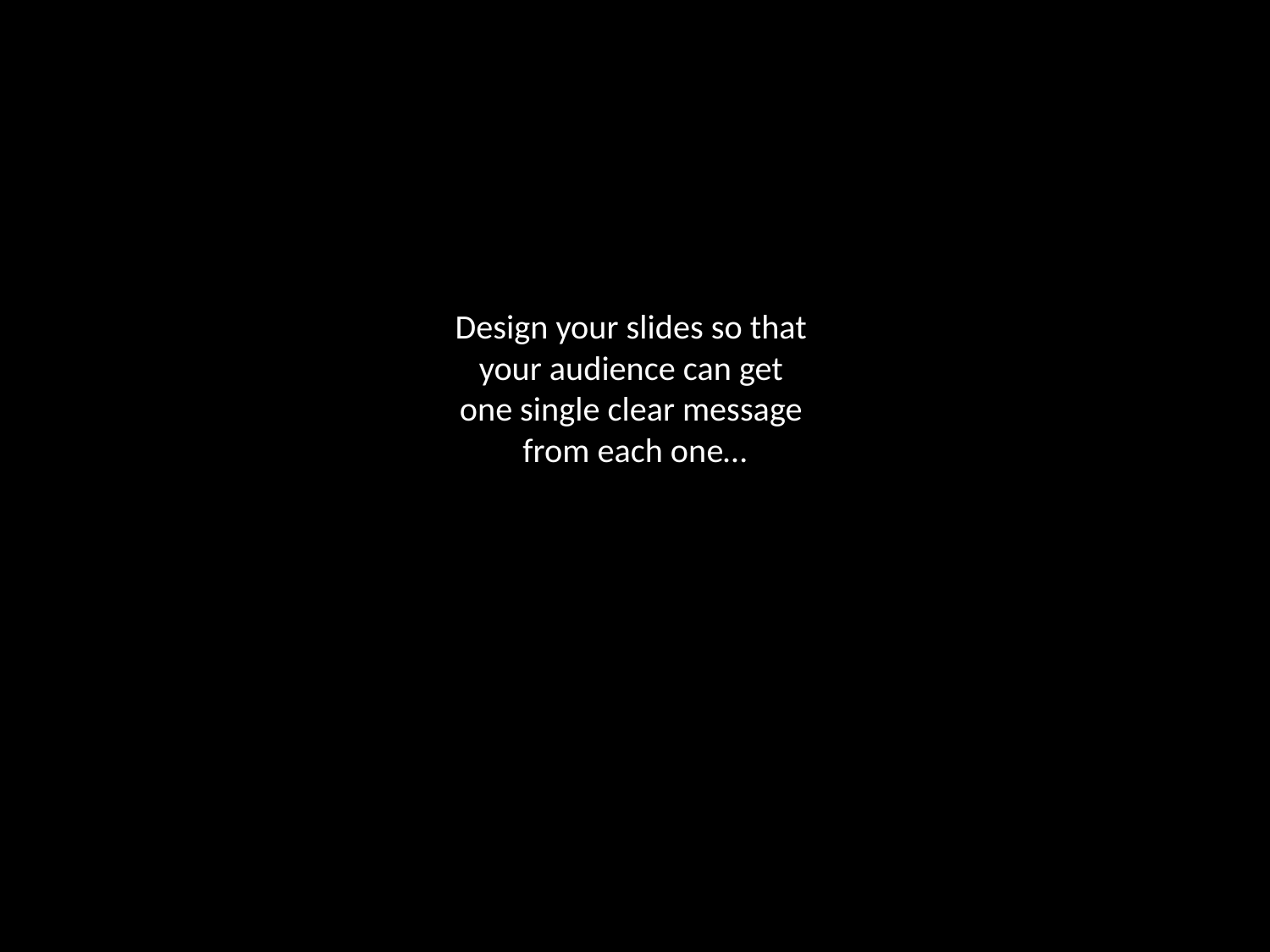

# Design your slides so that your audience can get one single clear message from each one…